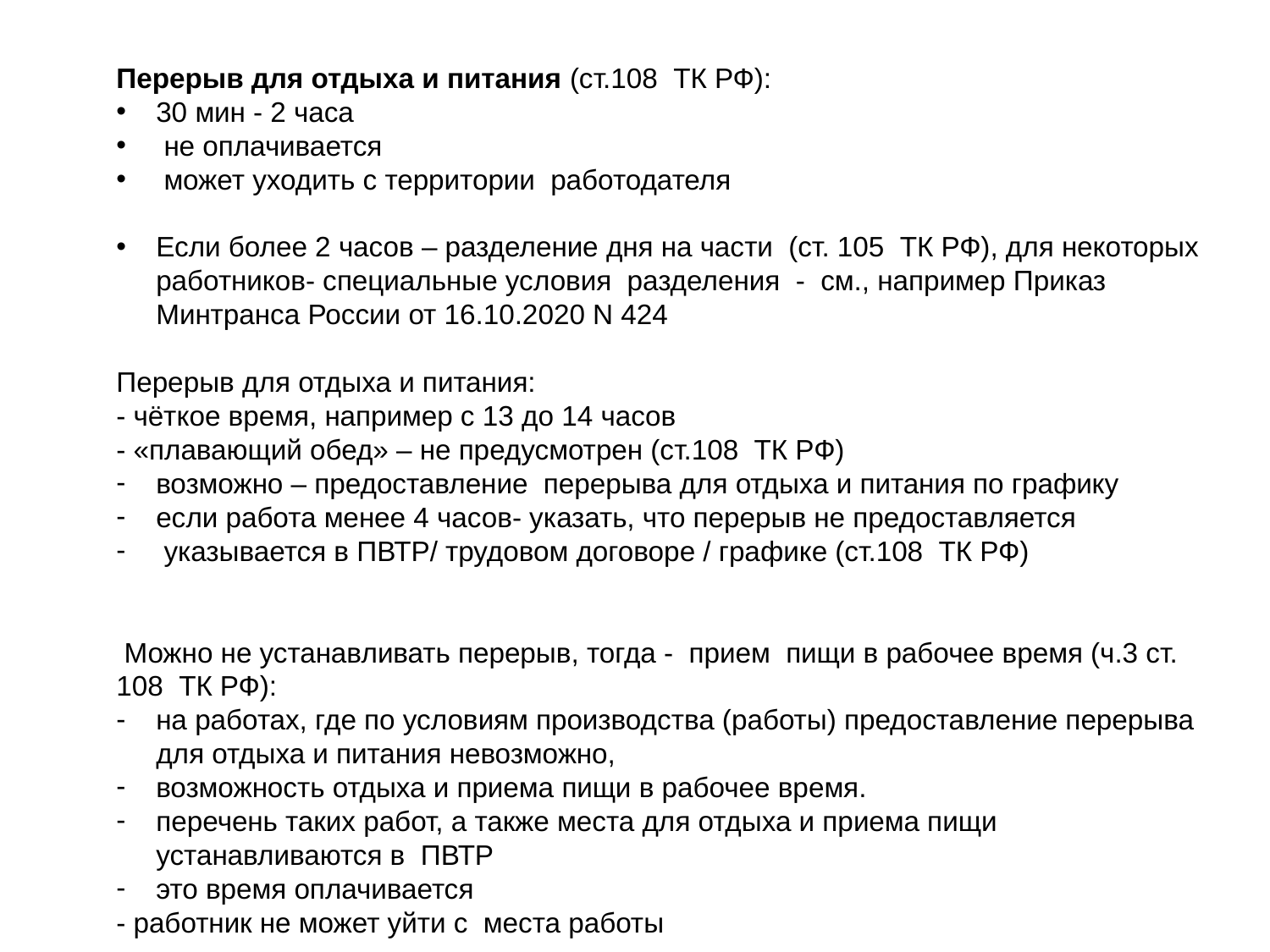

Перерыв для отдыха и питания (ст.108  ТК РФ):
30 мин - 2 часа
 не оплачивается
 может уходить с территории  работодателя

Если более 2 часов – разделение дня на части  (ст. 105  ТК РФ), для некоторых работников- специальные условия  разделения  -  см., например Приказ Минтранса России от 16.10.2020 N 424

Перерыв для отдыха и питания:
- чёткое время, например с 13 до 14 часов
- «плавающий обед» – не предусмотрен (ст.108  ТК РФ)
возможно – предоставление  перерыва для отдыха и питания по графику
если работа менее 4 часов- указать, что перерыв не предоставляется
 указывается в ПВТР/ трудовом договоре / графике (ст.108  ТК РФ)

 Можно не устанавливать перерыв, тогда -  прием  пищи в рабочее время (ч.3 ст. 108  ТК РФ):
на работах, где по условиям производства (работы) предоставление перерыва для отдыха и питания невозможно,
возможность отдыха и приема пищи в рабочее время.
перечень таких работ, а также места для отдыха и приема пищи устанавливаются в  ПВТР
это время оплачивается
- работник не может уйти с  места работы
17